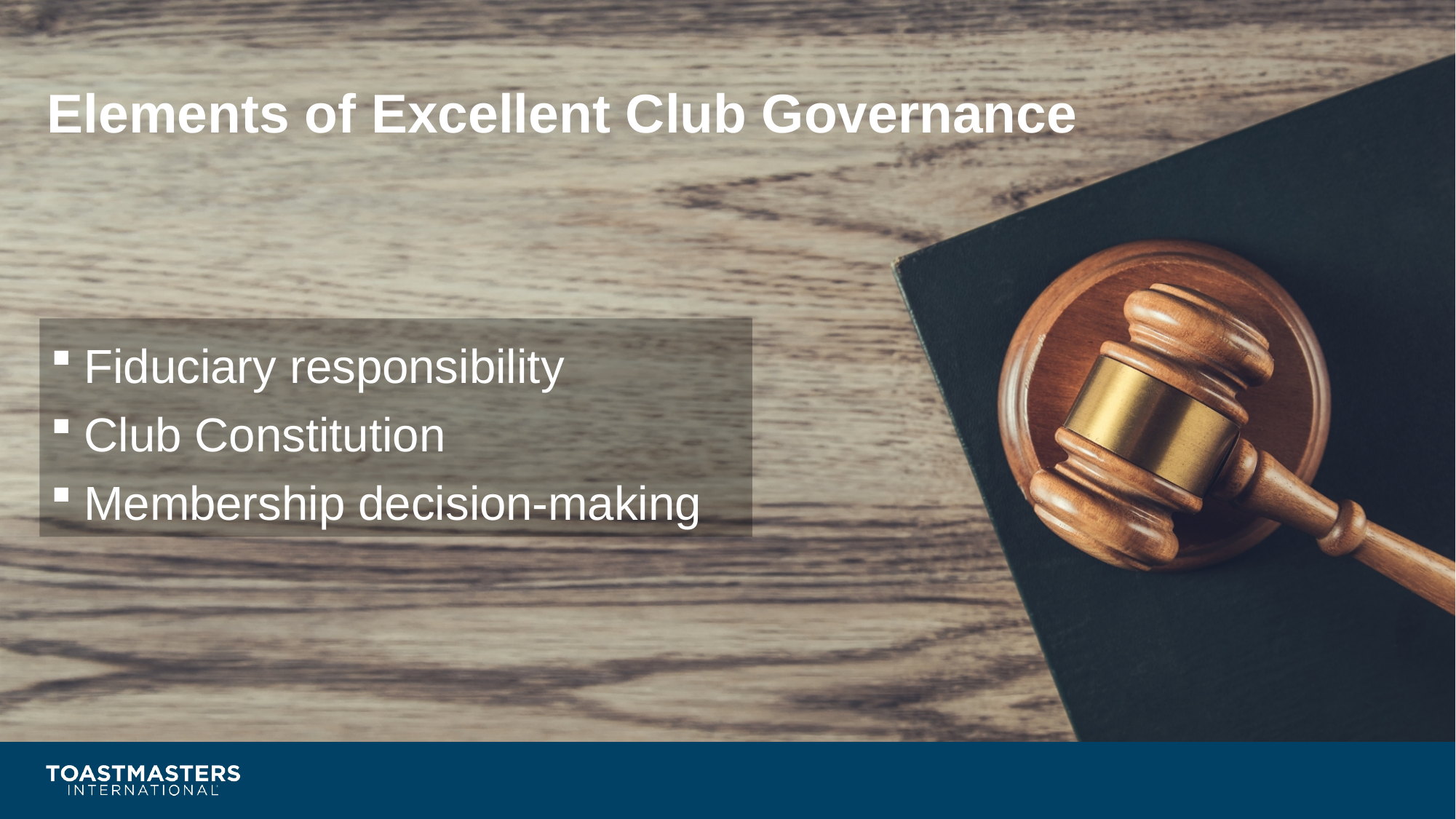

# Elements of Excellent Club Governance
Fiduciary responsibility
Club Constitution
Membership decision-making